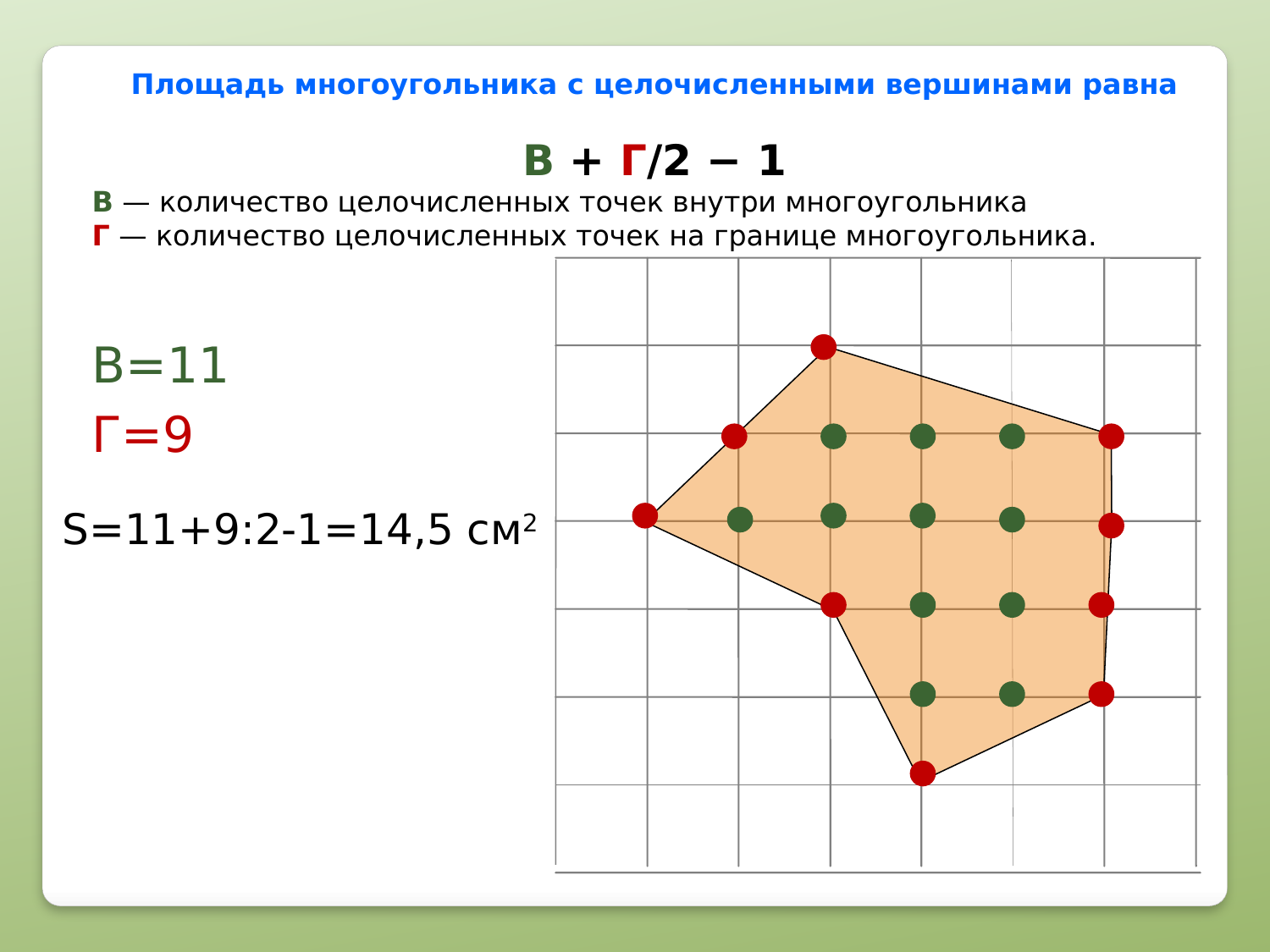

Площадь многоугольника с целочисленными вершинами равна

В + Г/2 − 1
В — количество целочисленных точек внутри многоугольника
Г — количество целочисленных точек на границе многоугольника.

В=11

Г=9

S=11+9:2-1=14,5 см2